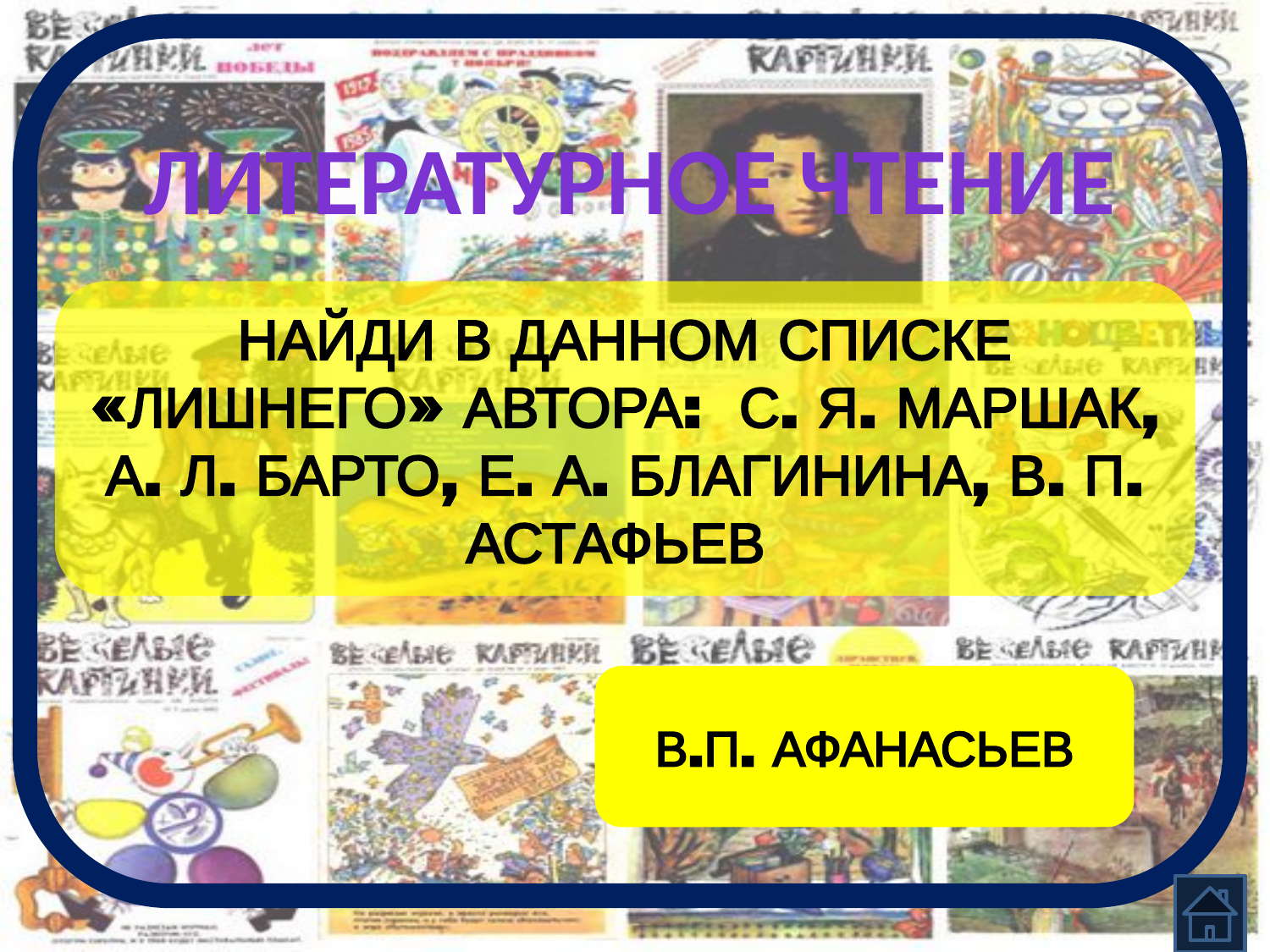

ЛИТЕРАТУРНОЕ ЧТЕНИЕ
НАЙДИ В ДАННОМ СПИСКЕ «ЛИШНЕГО» АВТОРА:  С. Я. МАРШАК, А. Л. БАРТО, Е. А. БЛАГИНИНА, В. П. АСТАФЬЕВ
В.П. АФАНАСЬЕВ